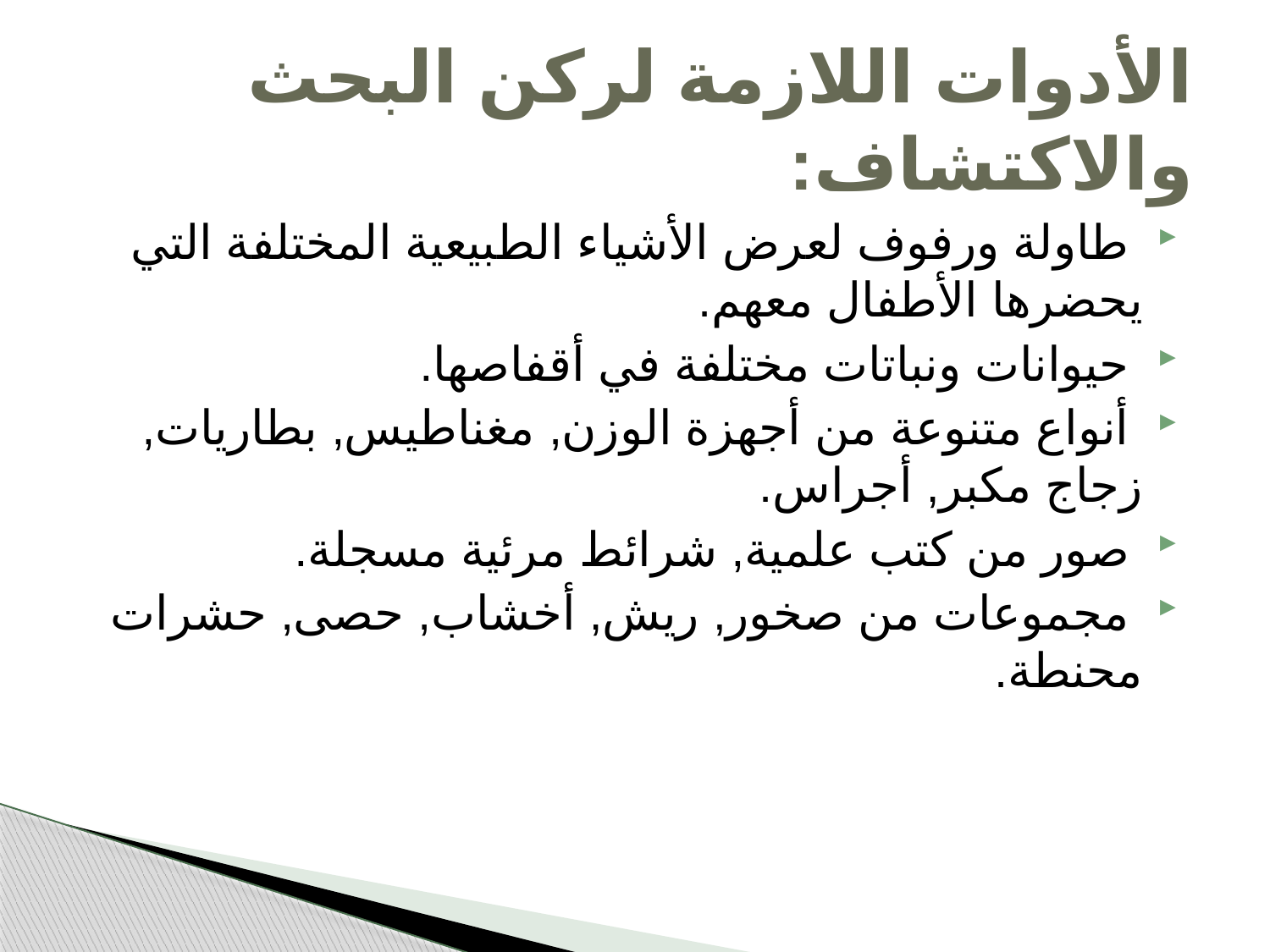

# الأدوات اللازمة لركن البحث والاكتشاف:
 طاولة ورفوف لعرض الأشياء الطبيعية المختلفة التي يحضرها الأطفال معهم.
 حيوانات ونباتات مختلفة في أقفاصها.
 أنواع متنوعة من أجهزة الوزن, مغناطيس, بطاريات, زجاج مكبر, أجراس.
 صور من كتب علمية, شرائط مرئية مسجلة.
 مجموعات من صخور, ريش, أخشاب, حصى, حشرات محنطة.